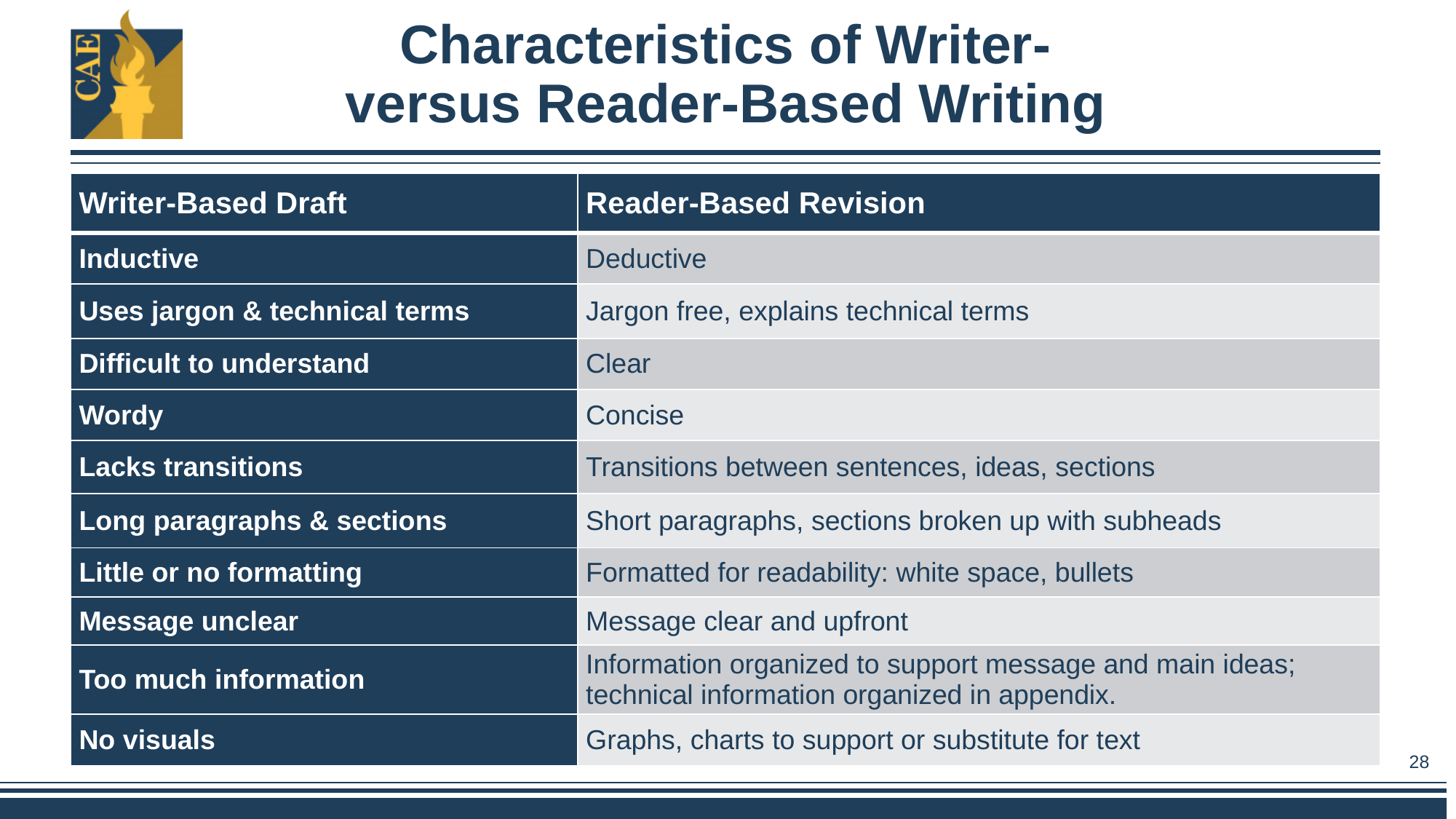

# Characteristics of Writer- versus Reader-Based Writing
| Writer-Based Draft | Reader-Based Revision |
| --- | --- |
| Inductive | Deductive |
| Uses jargon & technical terms | Jargon free, explains technical terms |
| Difficult to understand | Clear |
| Wordy | Concise |
| Lacks transitions | Transitions between sentences, ideas, sections |
| Long paragraphs & sections | Short paragraphs, sections broken up with subheads |
| Little or no formatting | Formatted for readability: white space, bullets |
| Message unclear | Message clear and upfront |
| Too much information | Information organized to support message and main ideas; technical information organized in appendix. |
| No visuals | Graphs, charts to support or substitute for text |
28